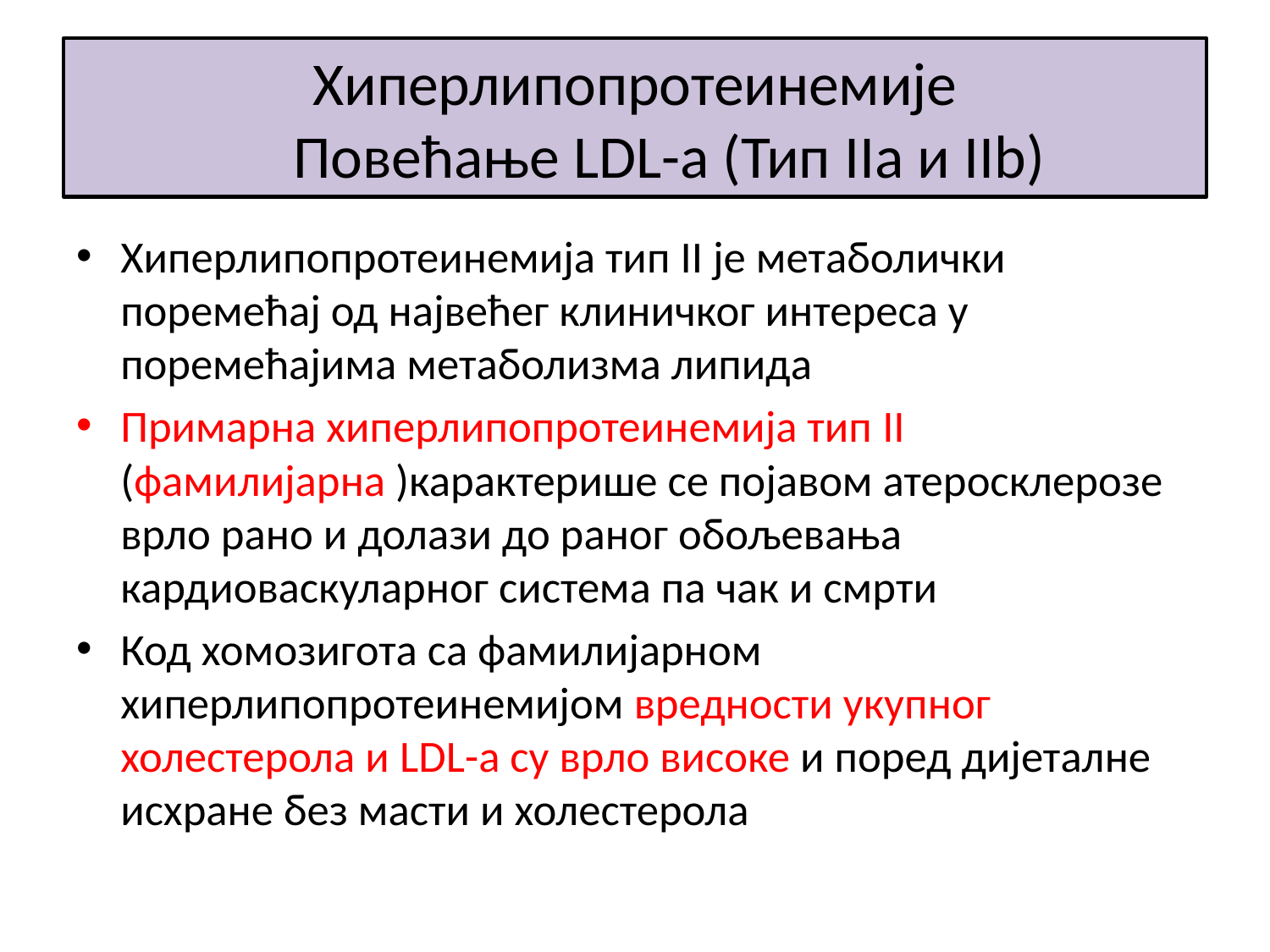

# Хиперлипопротеинемије Повећање LDL-a (Тип IIa и IIb)
Хиперлипопротеинемија тип II је метаболички поремећај од највећег клиничког интереса у поремећајима метаболизма липида
Примарна хиперлипопротеинемија тип II (фамилијарна )карактерише се појавом атеросклерозе врло рано и долази до раног обољевања кардиоваскуларног система па чак и смрти
Код хомозигота са фамилијарном хиперлипопротеинемијом вредности укупног холестерола и LDL-a су врло високе и поред дијеталне исхране без масти и холестерола